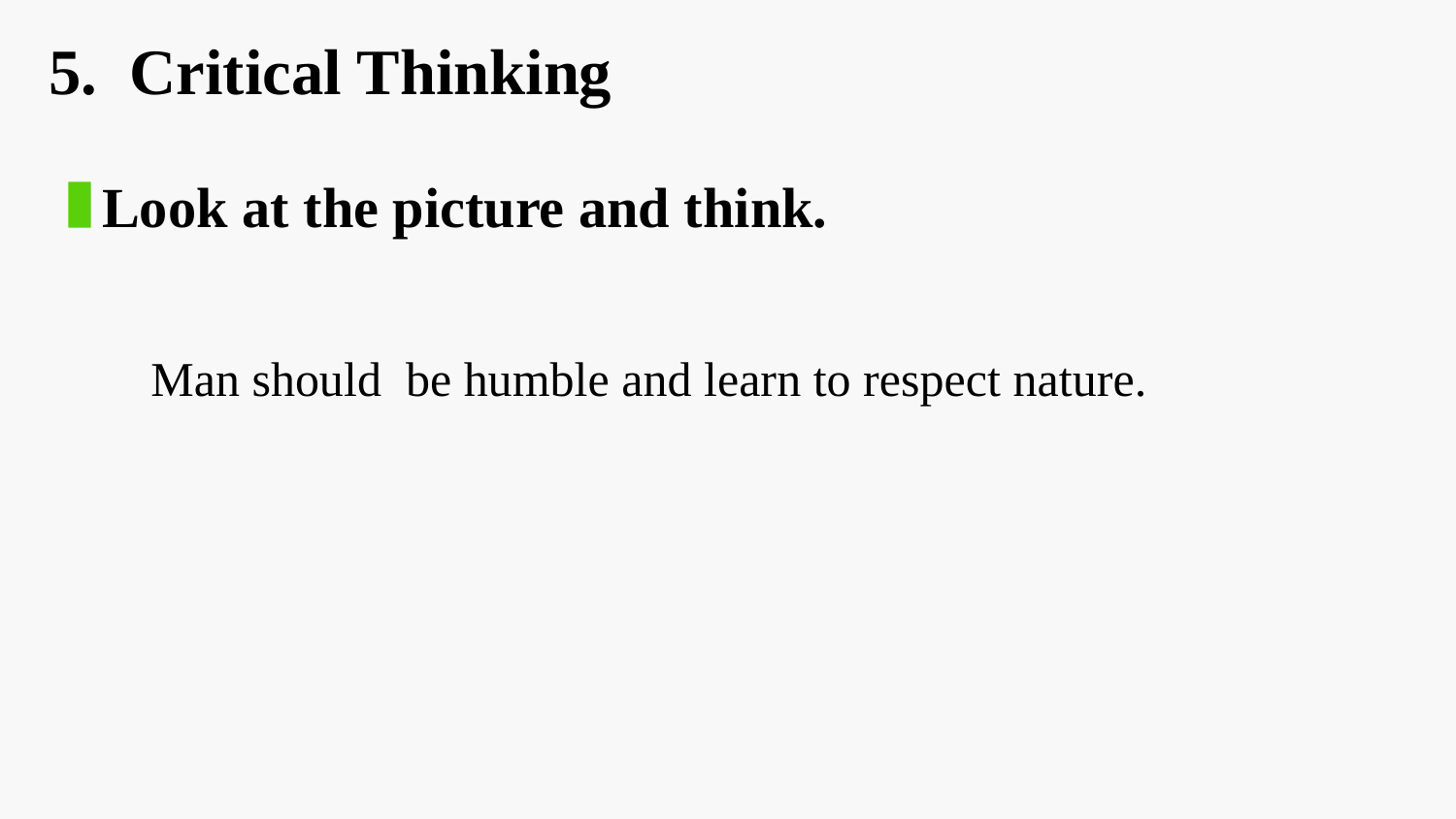

5.  Critical Thinking
Look at the picture and think.

Man should  be humble and learn to respect nature.